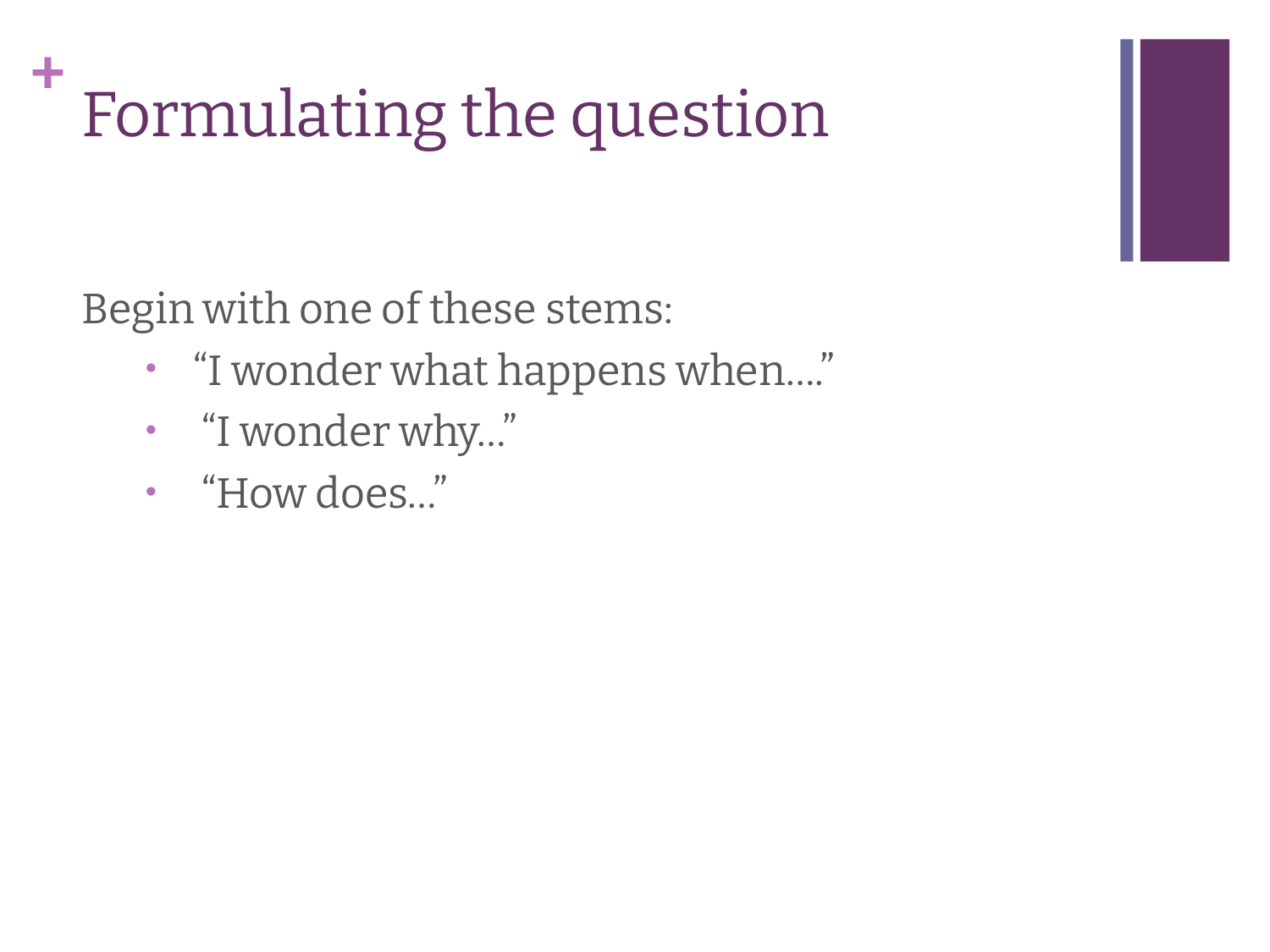

# Formulating the question
Begin with one of these stems:
“I wonder what happens when….”
 “I wonder why…”
 “How does…”